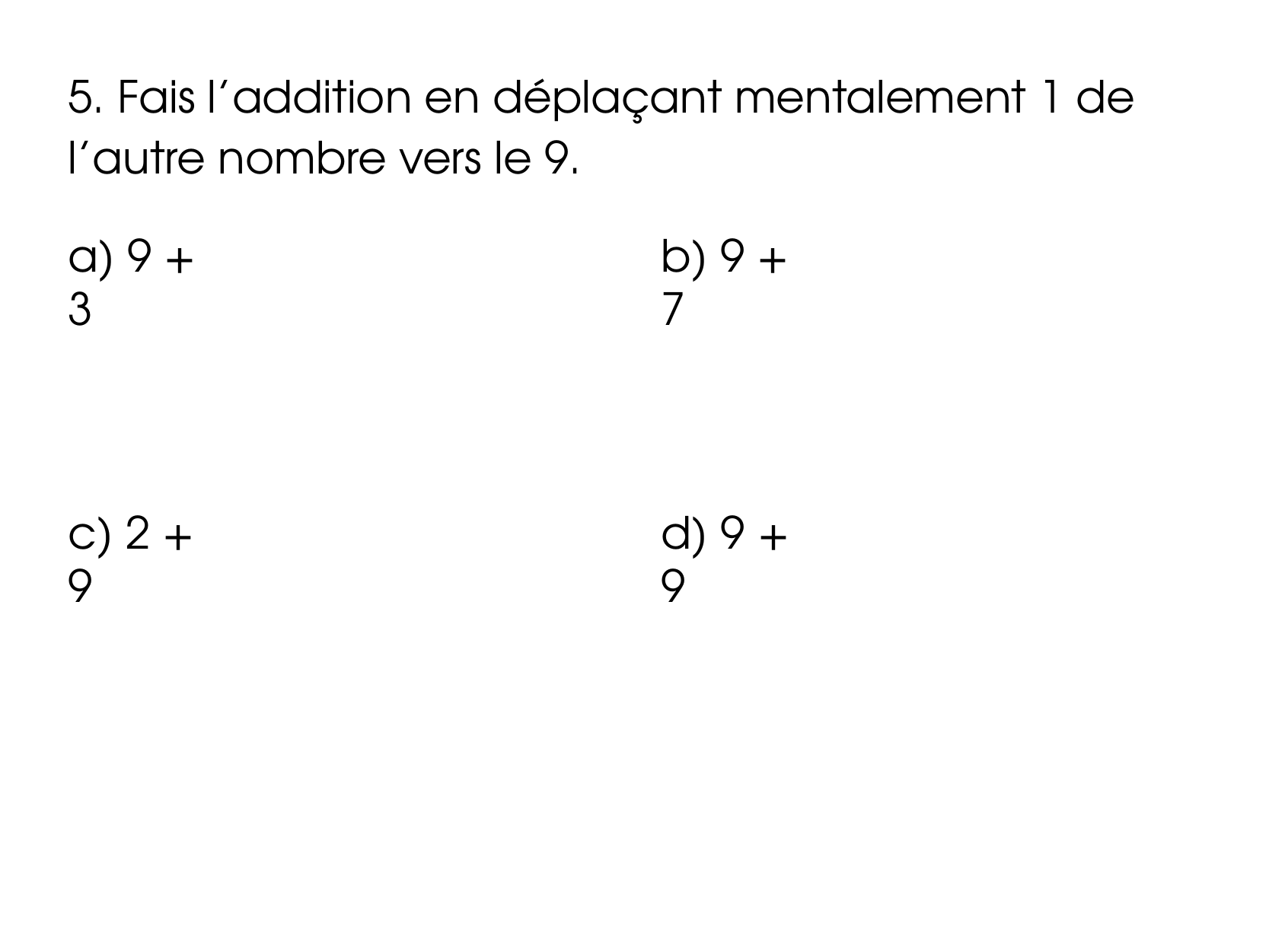

5. Fais l’addition en déplaçant mentalement 1 de l’autre nombre vers le 9.
a) 9 + 3
b) 9 + 7
c) 2 + 9
d) 9 + 9